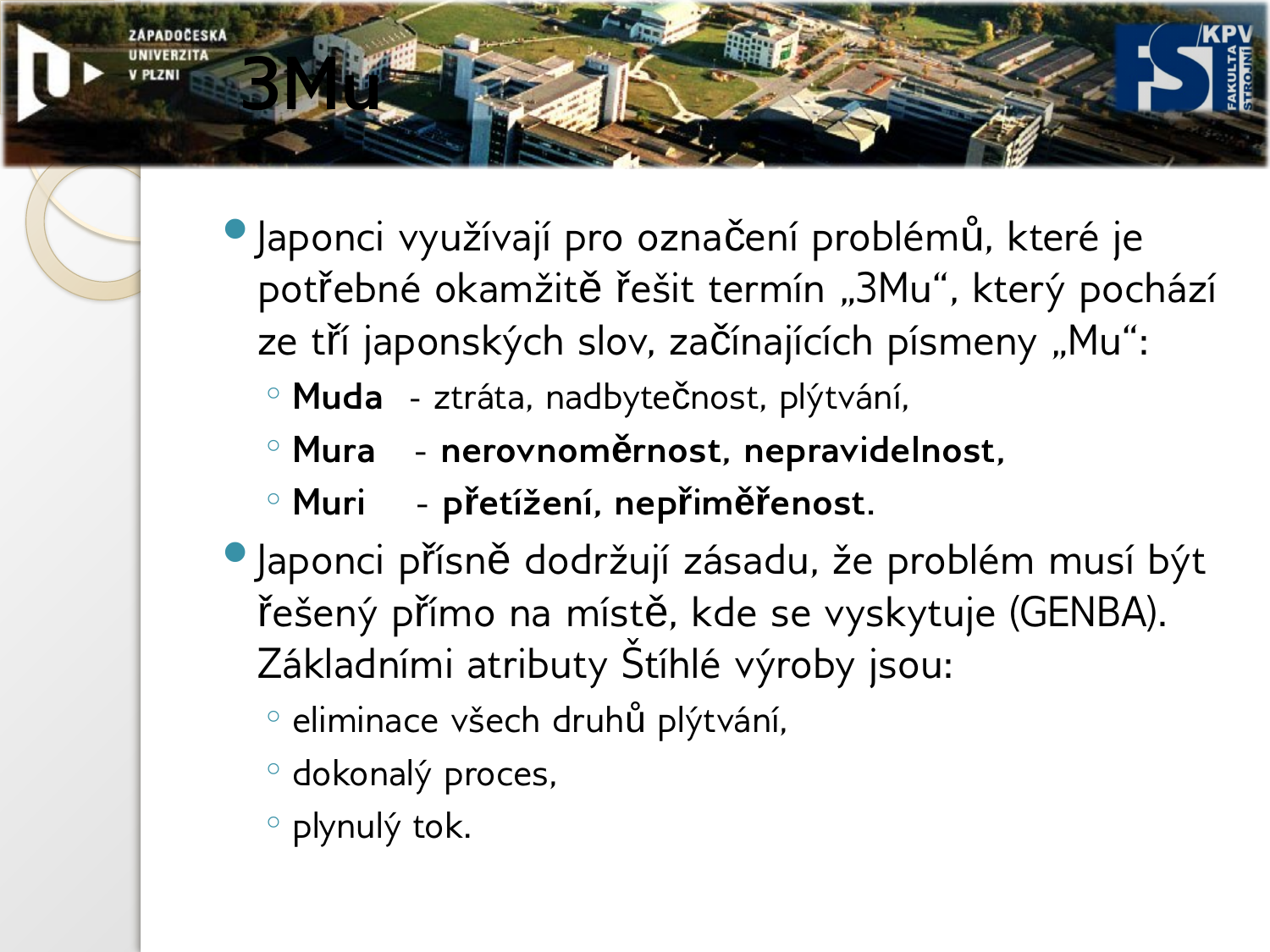

# 3Mu
Japonci využívají pro označení problémů, které je potřebné okamžitě řešit termín „3Mu“, který pochází ze tří japonských slov, začínajících písmeny „Mu“:
Muda  - ztráta, nadbytečnost, plýtvání,
Mura   - nerovnoměrnost, nepravidelnost,
Muri    - přetížení, nepřiměřenost.
Japonci přísně dodržují zásadu, že problém musí být řešený přímo na místě, kde se vyskytuje (GENBA). Základními atributy Štíhlé výroby jsou:
eliminace všech druhů plýtvání,
dokonalý proces,
plynulý tok.